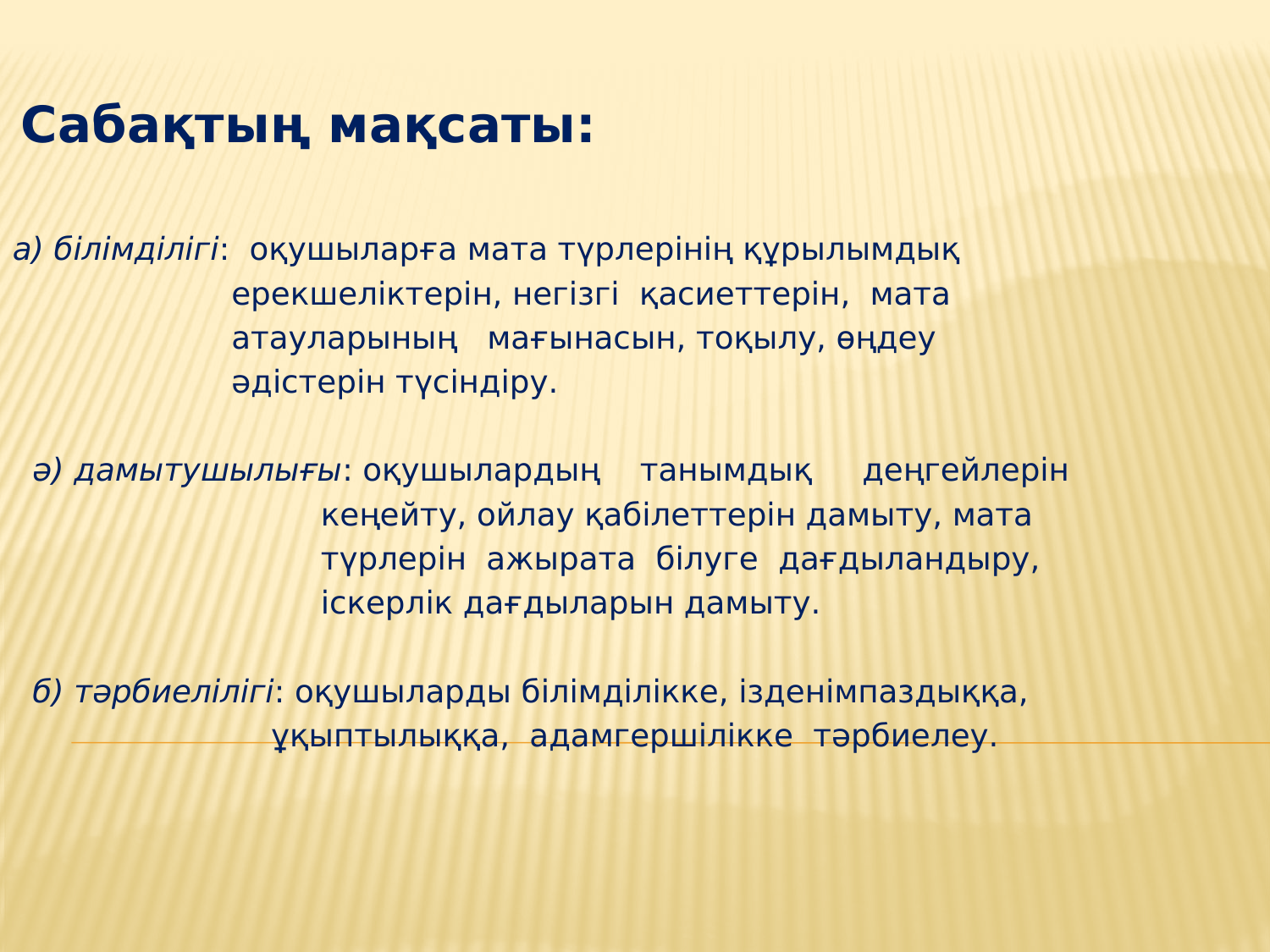

Сабақтың мақсаты:

а) білімділігі:  оқушыларға мата түрлерінің құрылымдық
                      ерекшеліктерін, негізгі  қасиеттерін,  мата
                      атауларының   мағынасын, тоқылу, өңдеу
                      әдістерін түсіндіру.

  ә) дамытушылығы: оқушылардың    танымдық     деңгейлерін
                               кеңейту, ойлау қабілеттерін дамыту, мата
                               түрлерін  ажырата  білуге  дағдыландыру,
                               іскерлік дағдыларын дамыту.

  б) тәрбиелілігі: оқушыларды білімділікке, ізденімпаздыққа,
                          ұқыптылыққа,  адамгершілікке  тәрбиелеу.